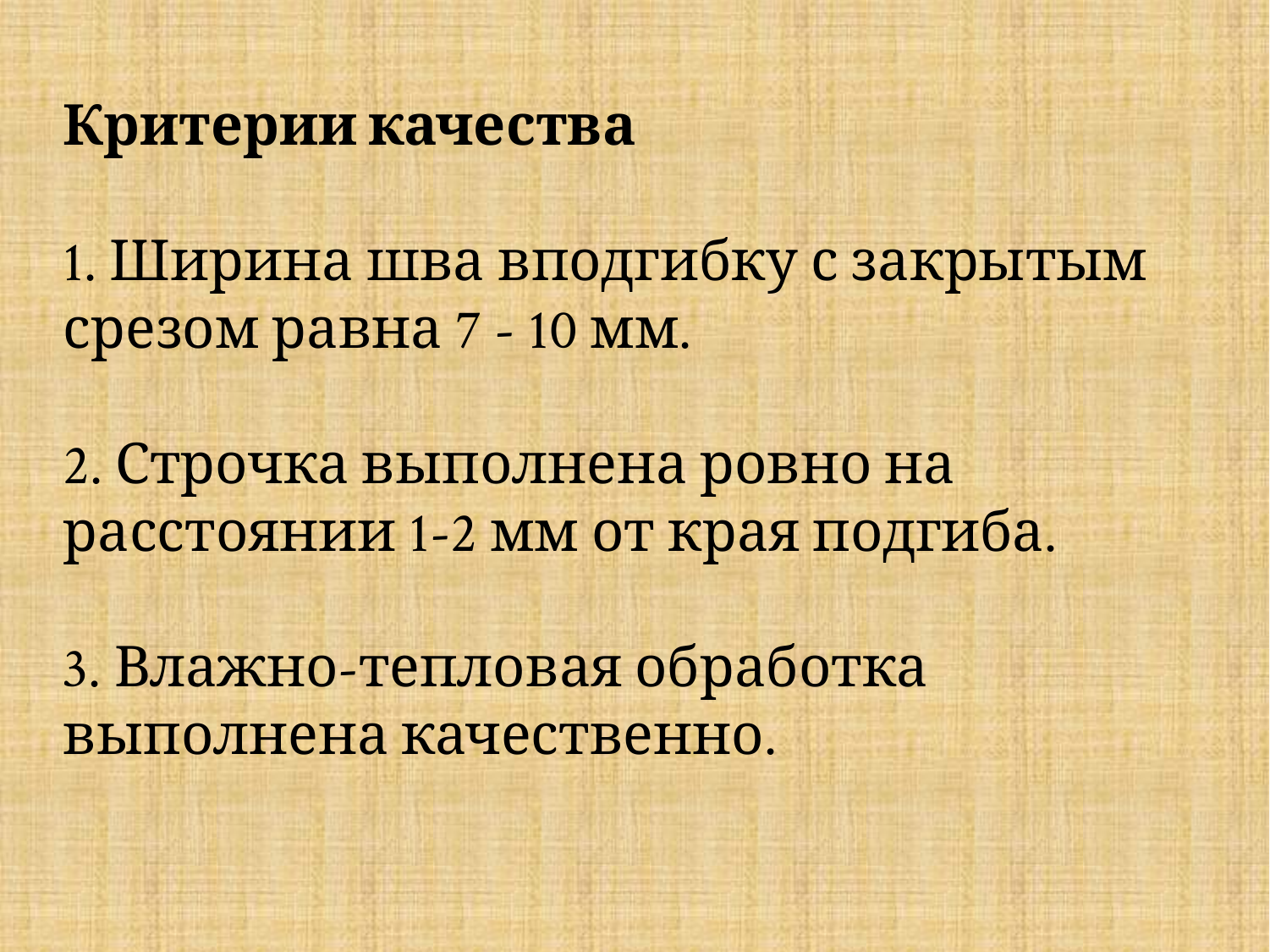

Критерии качества

1. Ширина шва вподгибку с закрытым срезом равна 7 - 10 мм.

2. Строчка выполнена ровно на расстоянии 1-2 мм от края подгиба.

3. Влажно-тепловая обработка выполнена качественно.